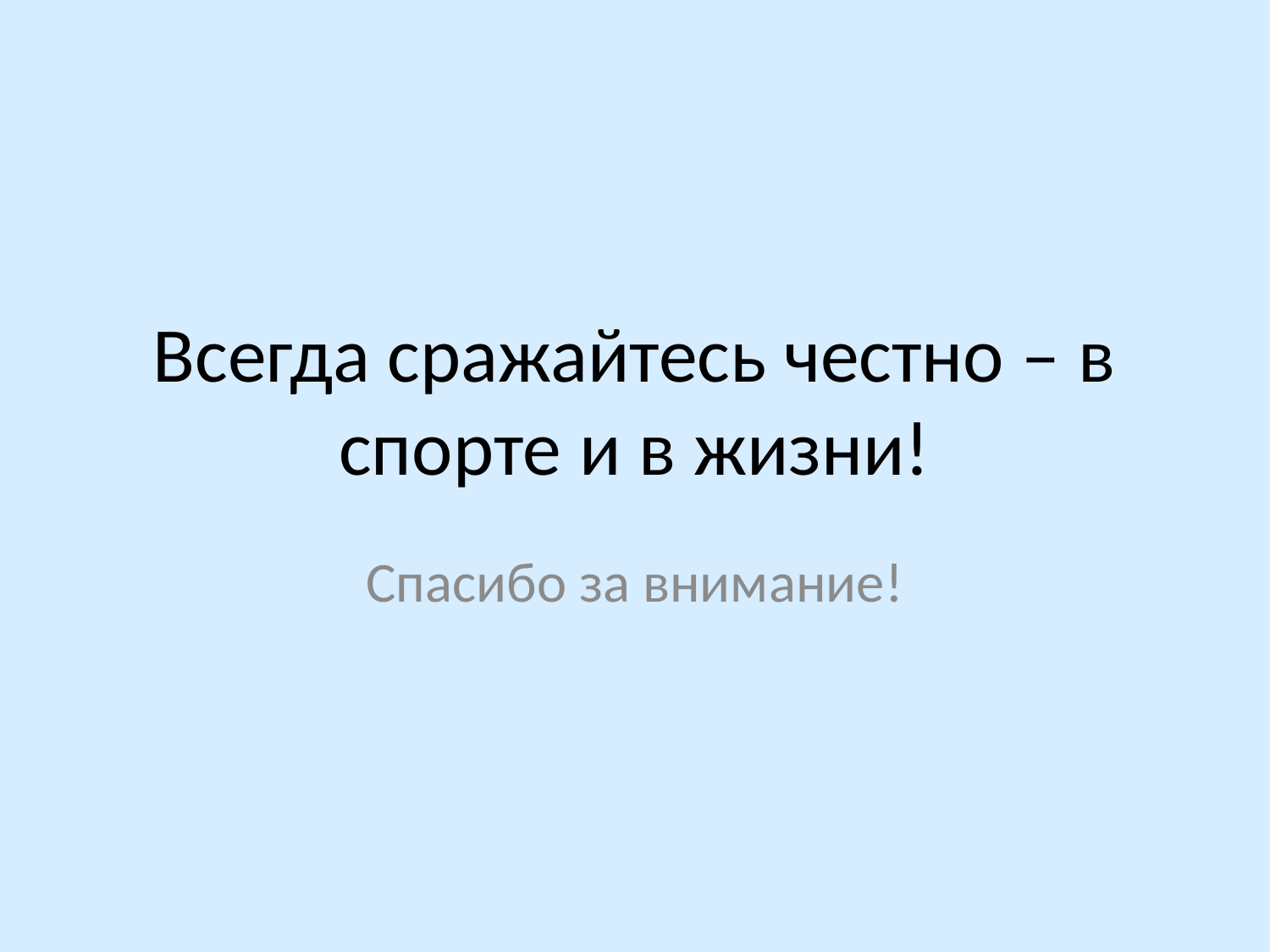

# Всегда сражайтесь честно – в спорте и в жизни!
Спасибо за внимание!